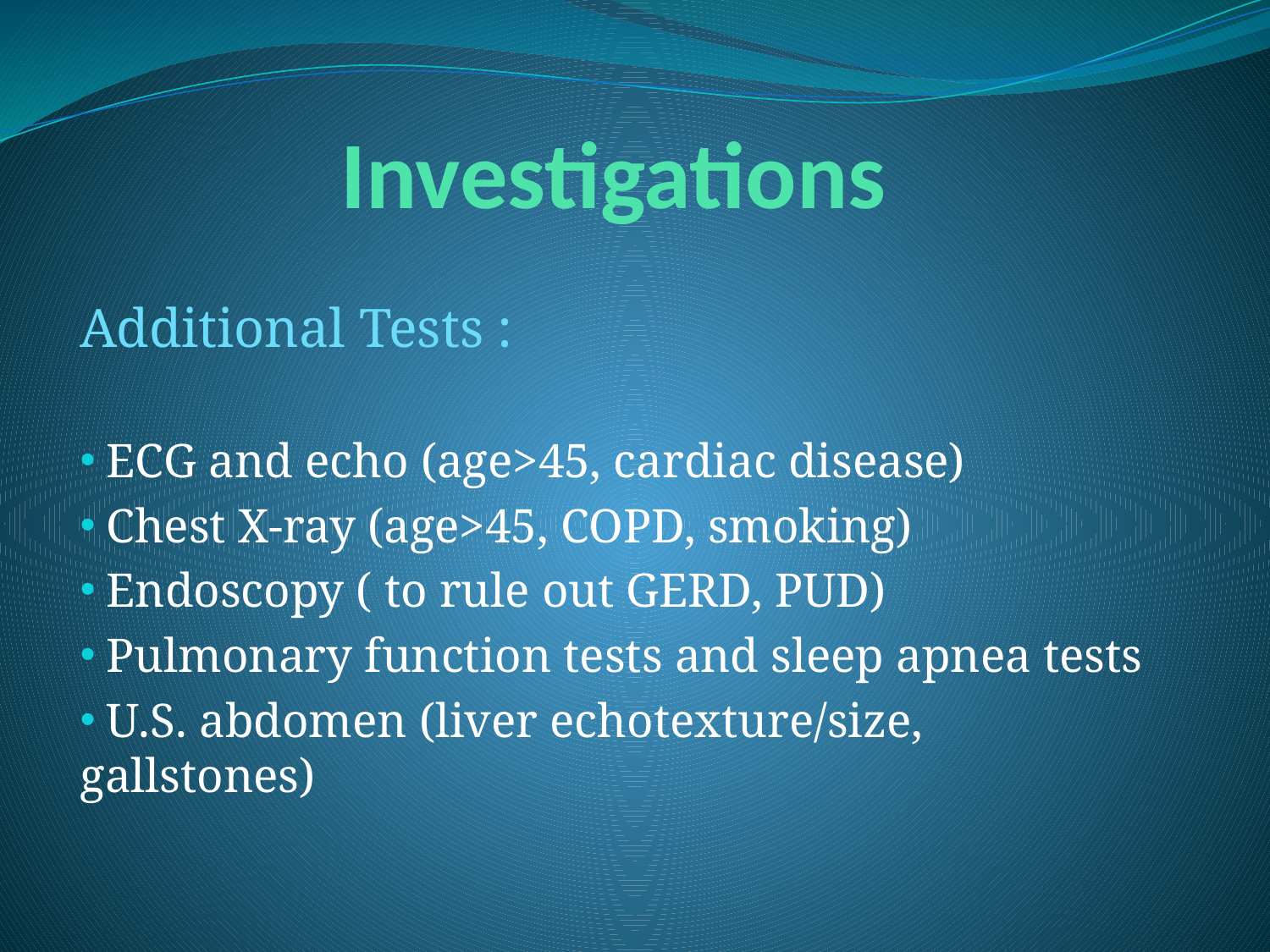

# Investigations
Additional Tests :

 ECG and echo (age>45, cardiac disease)
 Chest X-ray (age>45, COPD, smoking)
 Endoscopy ( to rule out GERD, PUD)
 Pulmonary function tests and sleep apnea tests
 U.S. abdomen (liver echotexture/size, gallstones)